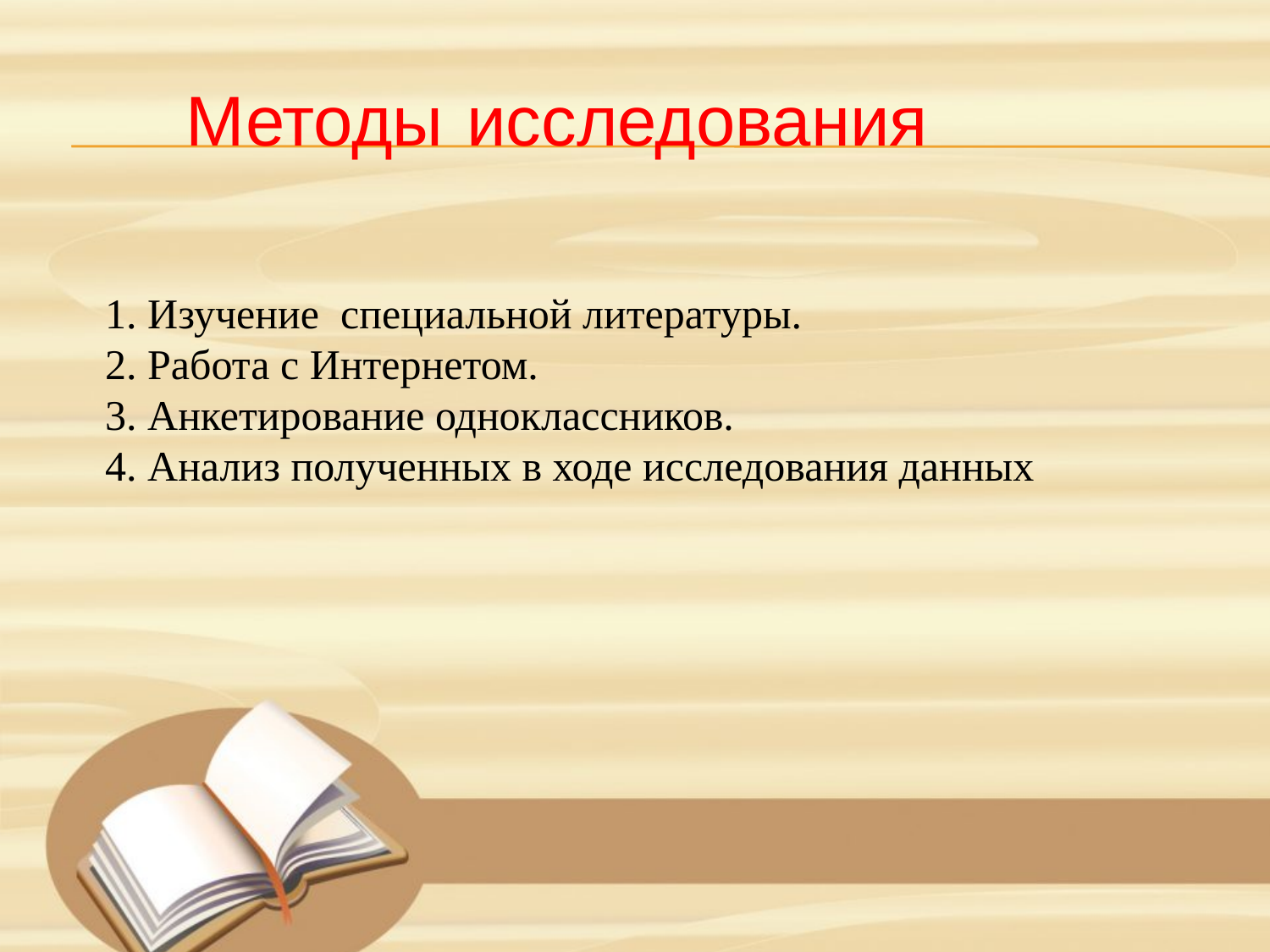

Методы исследования

     1. Изучение  специальной литературы.
     2. Работа с Интернетом.
     3. Анкетирование одноклассников.
     4. Анализ полученных в ходе исследования данных